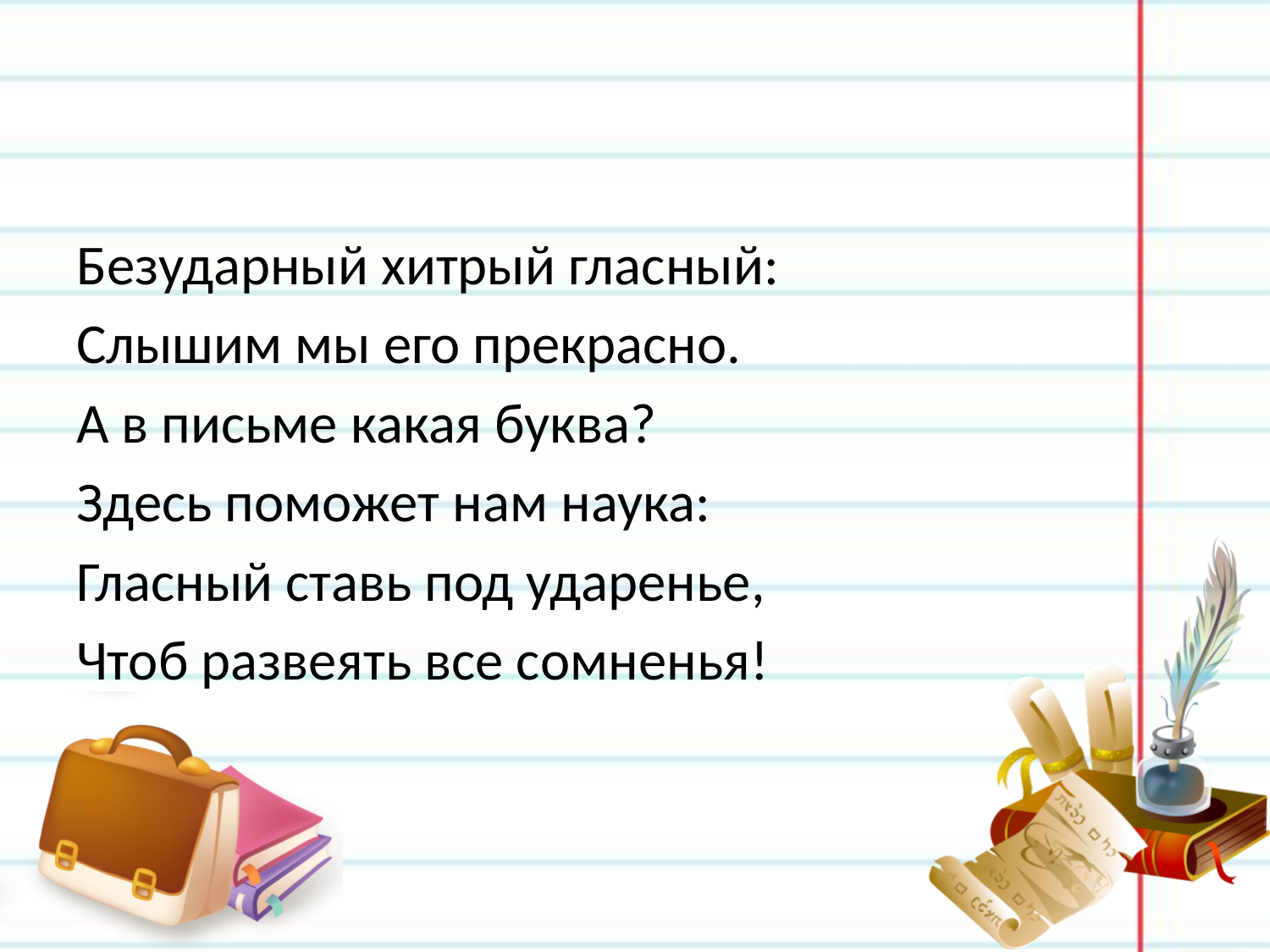

#
Безударный хитрый гласный:
Слышим мы его прекрасно.
А в письме какая буква?
Здесь поможет нам наука:
Гласный ставь под ударенье,
Чтоб развеять все сомненья!